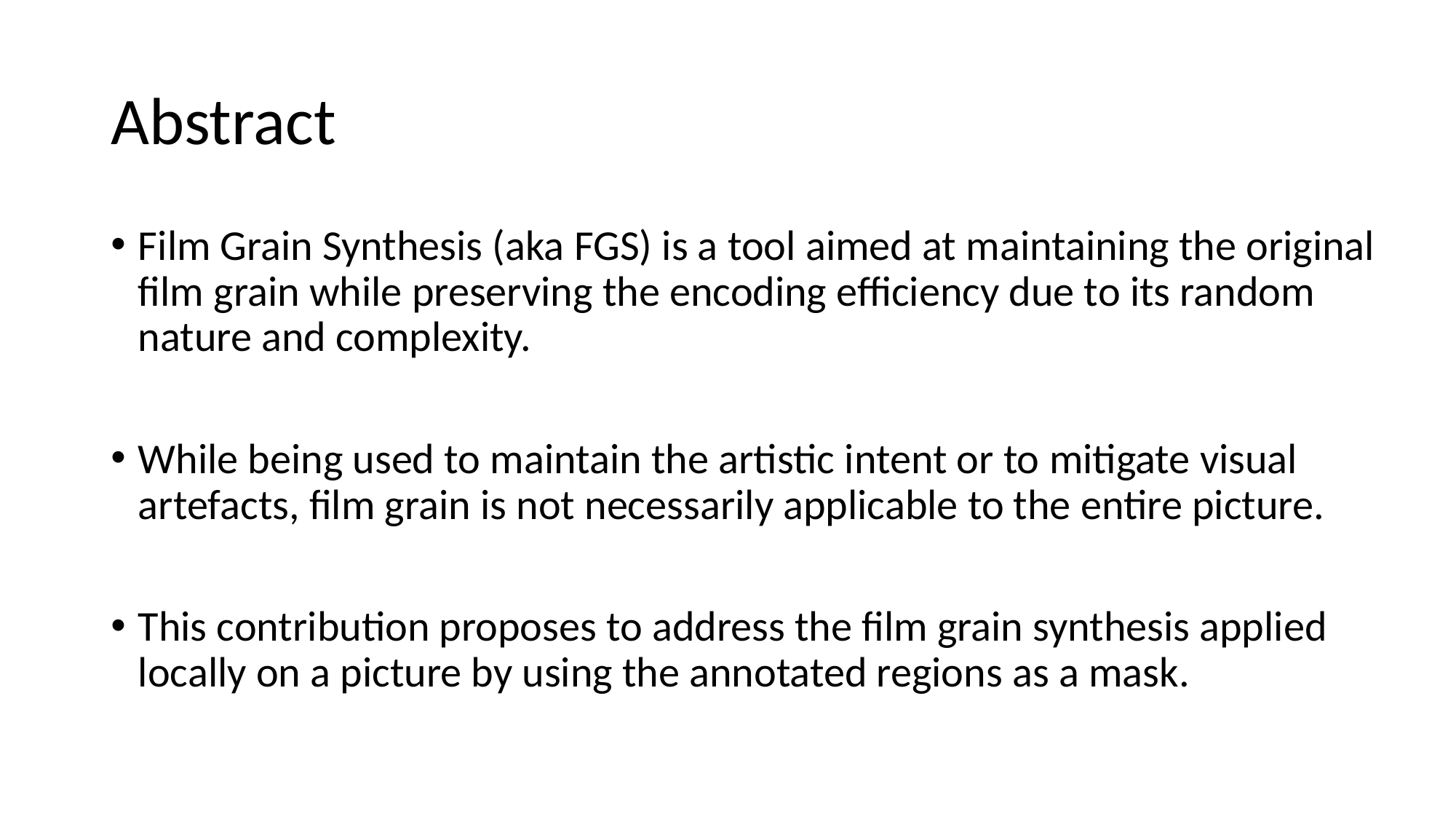

# Abstract
Film Grain Synthesis (aka FGS) is a tool aimed at maintaining the original film grain while preserving the encoding efficiency due to its random nature and complexity.

While being used to maintain the artistic intent or to mitigate visual artefacts, film grain is not necessarily applicable to the entire picture.

This contribution proposes to address the film grain synthesis applied locally on a picture by using the annotated regions as a mask.